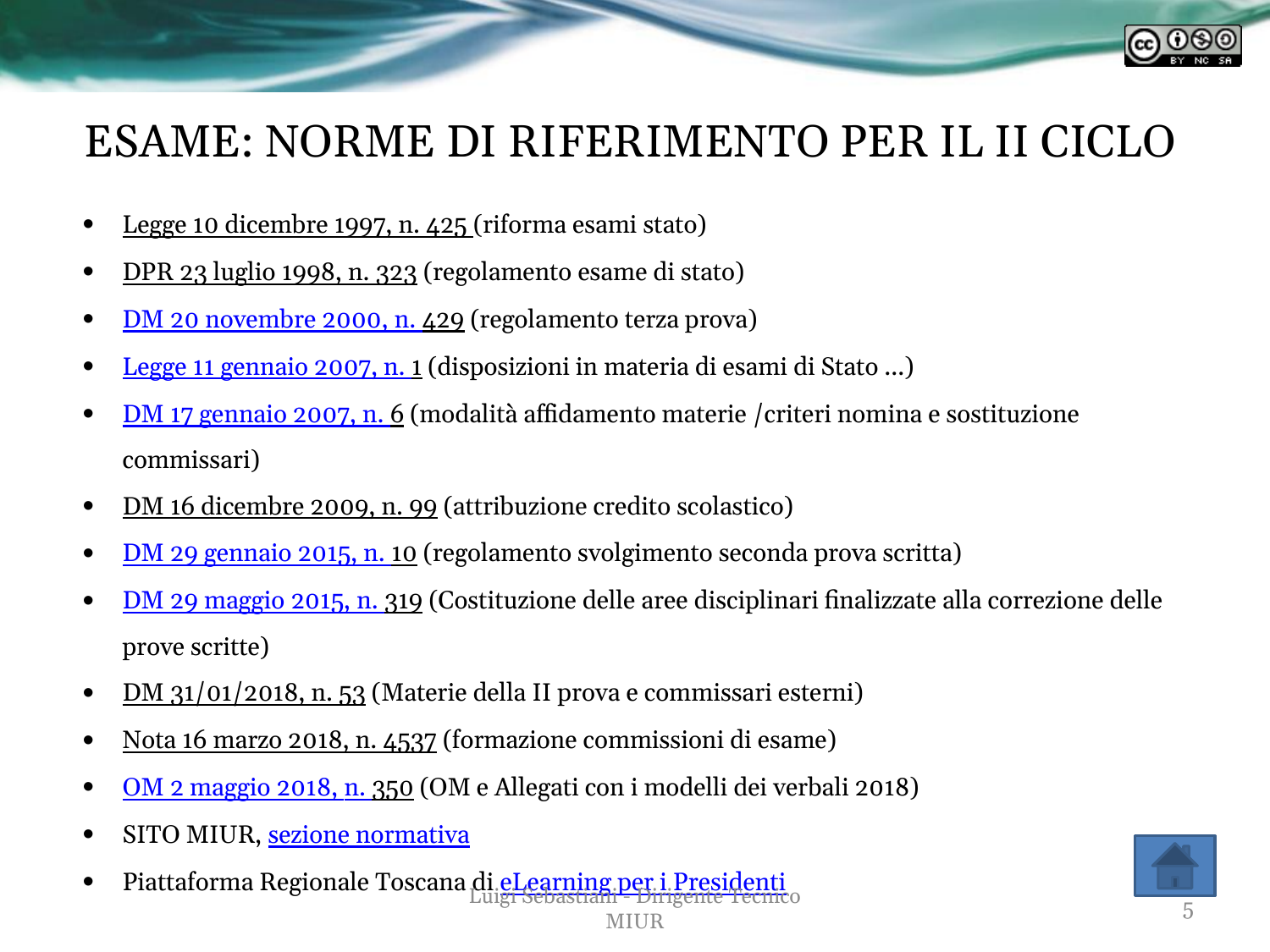

# ESAME: NORME DI RIFERIMENTO PER IL II CICLO
Legge 10 dicembre 1997, n. 425 (riforma esami stato)
DPR 23 luglio 1998, n. 323 (regolamento esame di stato)
DM 20 novembre 2000, n. 429 (regolamento terza prova)
Legge 11 gennaio 2007, n. 1 (disposizioni in materia di esami di Stato ...)
DM 17 gennaio 2007, n. 6 (modalità affidamento materie /criteri nomina e sostituzione commissari)
DM 16 dicembre 2009, n. 99 (attribuzione credito scolastico)
DM 29 gennaio 2015, n. 10 (regolamento svolgimento seconda prova scritta)
DM 29 maggio 2015, n. 319 (Costituzione delle aree disciplinari finalizzate alla correzione delle prove scritte)
DM 31/01/2018, n. 53 (Materie della II prova e commissari esterni)
Nota 16 marzo 2018, n. 4537 (formazione commissioni di esame)
OM 2 maggio 2018, n. 350 (OM e Allegati con i modelli dei verbali 2018)
SITO MIUR, sezione normativa
Piattaforma Regionale Toscana di eLearning per i Presidenti

Luigi Sebastiani - Dirigente Tecnico MIUR
5